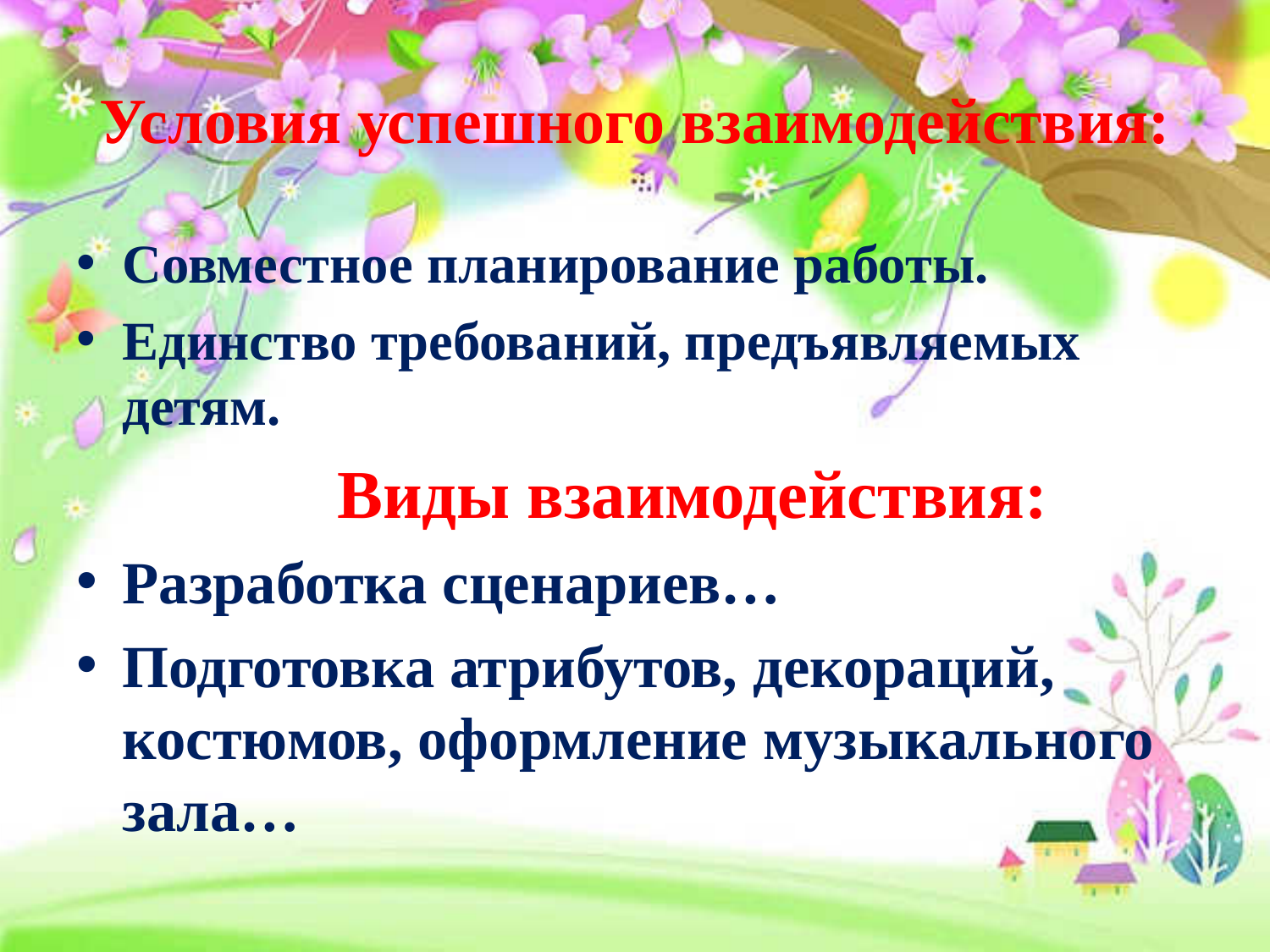

# Условия успешного взаимодействия:
Совместное планирование работы.
Единство требований, предъявляемых детям.
                   Виды взаимодействия:
Разработка сценариев…
Подготовка атрибутов, декораций, костюмов, оформление музыкального зала…